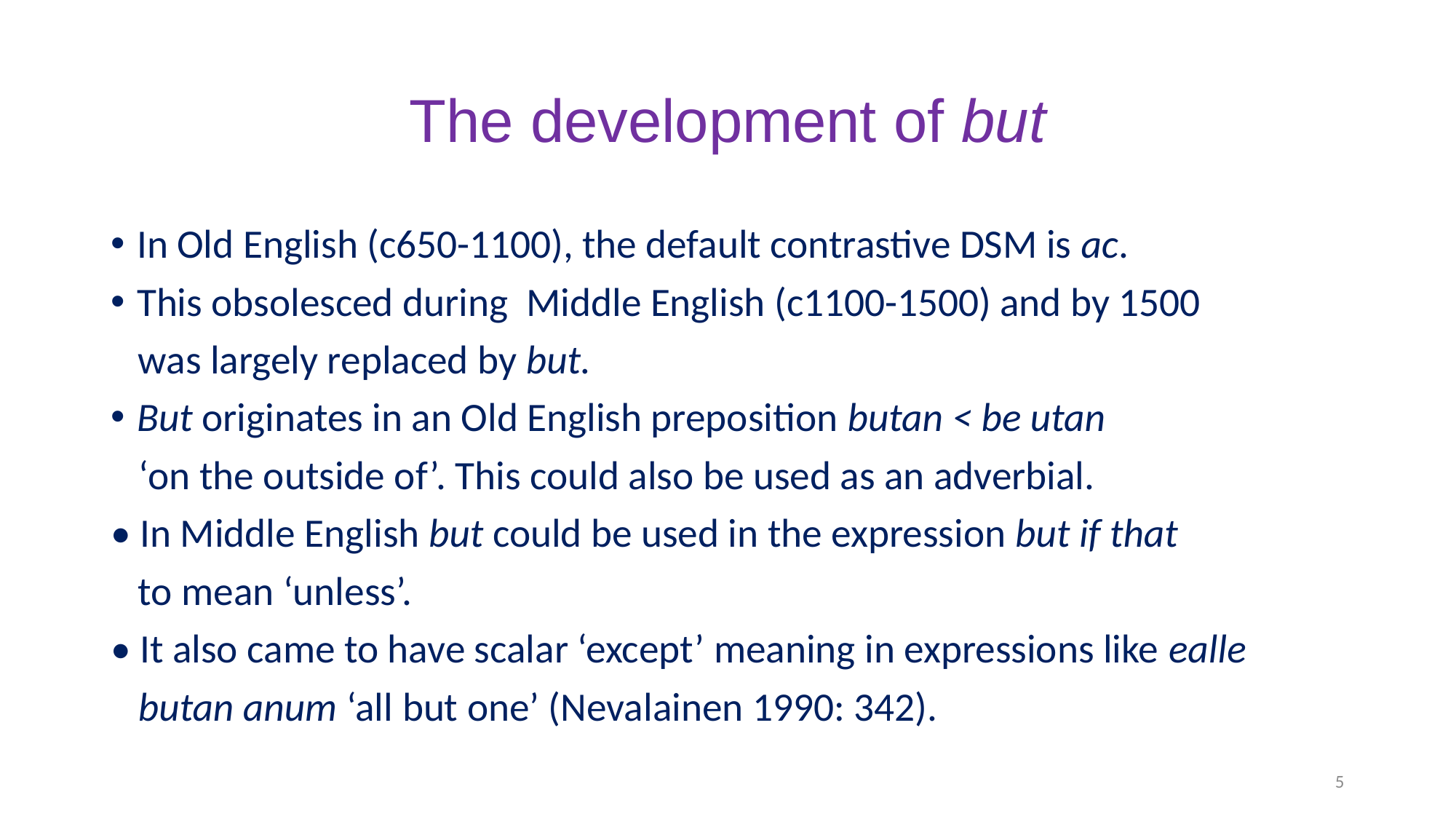

# The development of but
In Old English (c650-1100), the default contrastive DSM is ac.
This obsolesced during  Middle English (c1100-1500) and by 1500
   was largely replaced by but.
But originates in an Old English preposition butan < be utan
   ‘on the outside of’. This could also be used as an adverbial.
• In Middle English but could be used in the expression but if that
   to mean ‘unless’.
• It also came to have scalar ‘except’ meaning in expressions like ealle
   butan anum ‘all but one’ (Nevalainen 1990: 342).

5